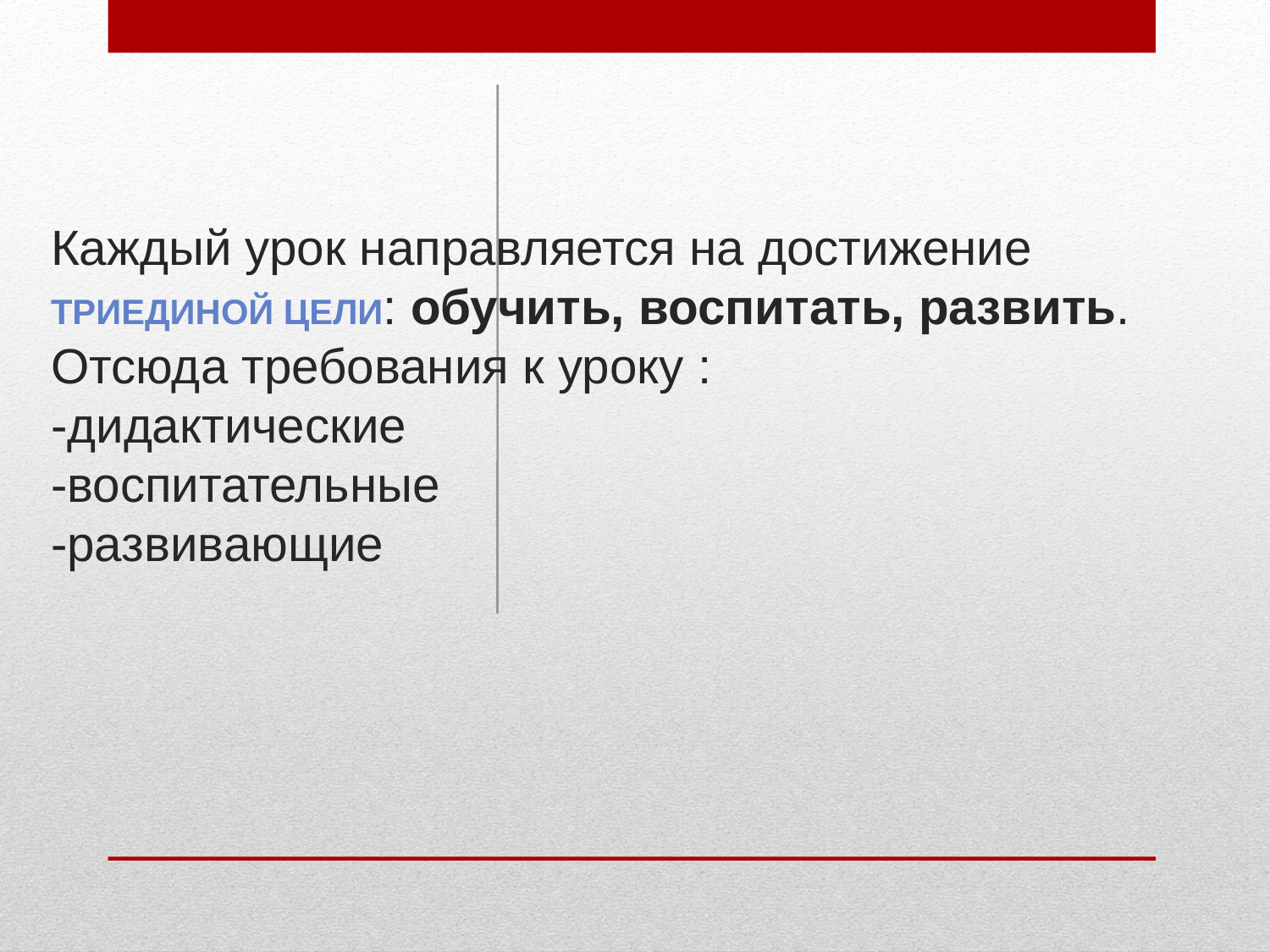

# Каждый урок направляется на достижение триединой цели: обучить, воспитать, развить. Отсюда требования к уроку : -дидактические -воспитательные -развивающие